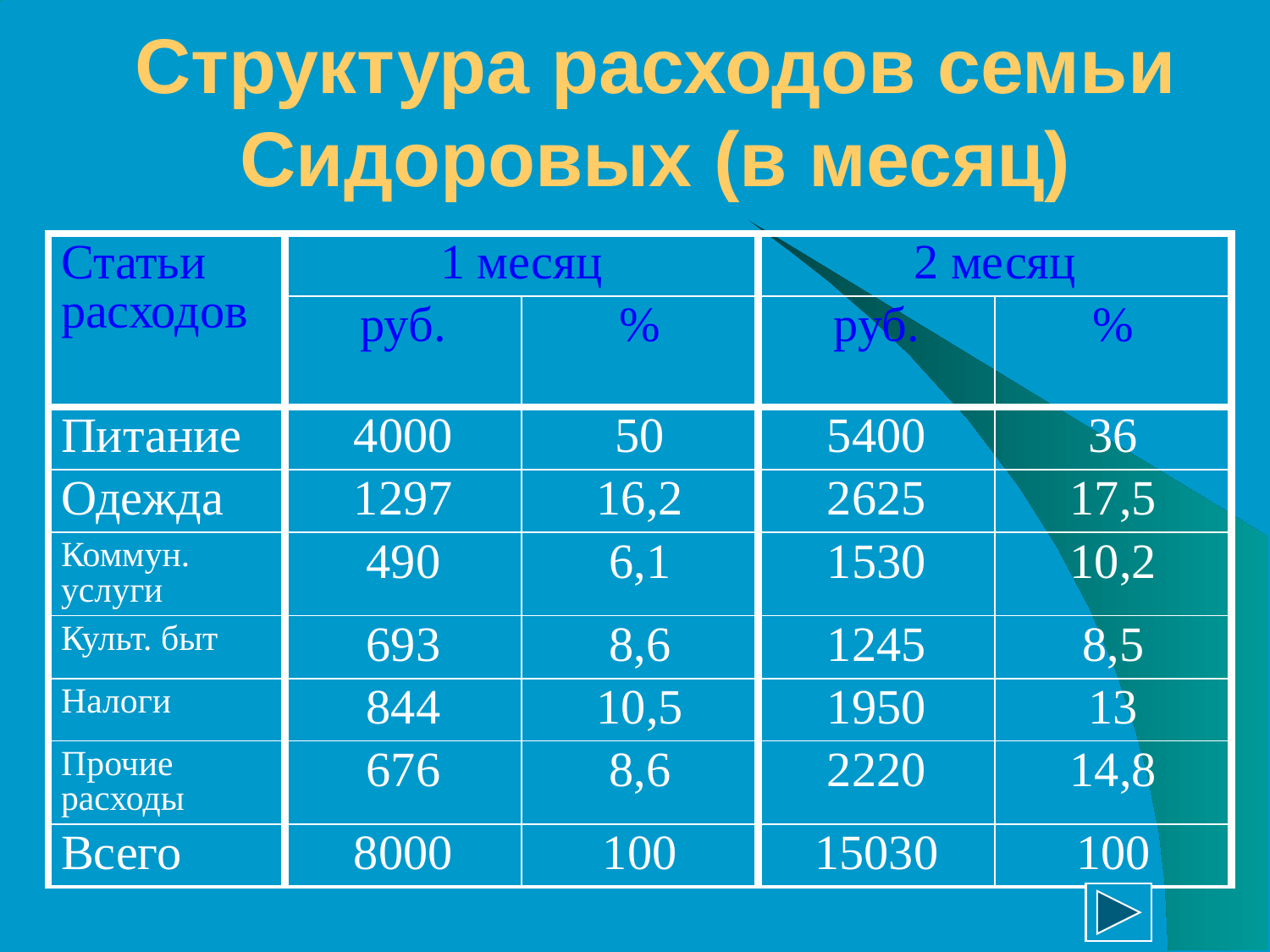

# Структура расходов семьи Сидоровых (в месяц)
| Статьи расходов | 1 месяц |  | 2 месяц |  |
| --- | --- | --- | --- | --- |
|  | руб. | % | руб. | % |
| Питание | 4000 | 50 | 5400 | 36 |
| Одежда | 1297 | 16,2 | 2625 | 17,5 |
| Коммун. услуги | 490 | 6,1 | 1530 | 10,2 |
| Культ. быт | 693 | 8,6 | 1245 | 8,5 |
| Налоги | 844 | 10,5 | 1950 | 13 |
| Прочие расходы | 676 | 8,6 | 2220 | 14,8 |
| Всего | 8000 | 100 | 15030 | 100 |